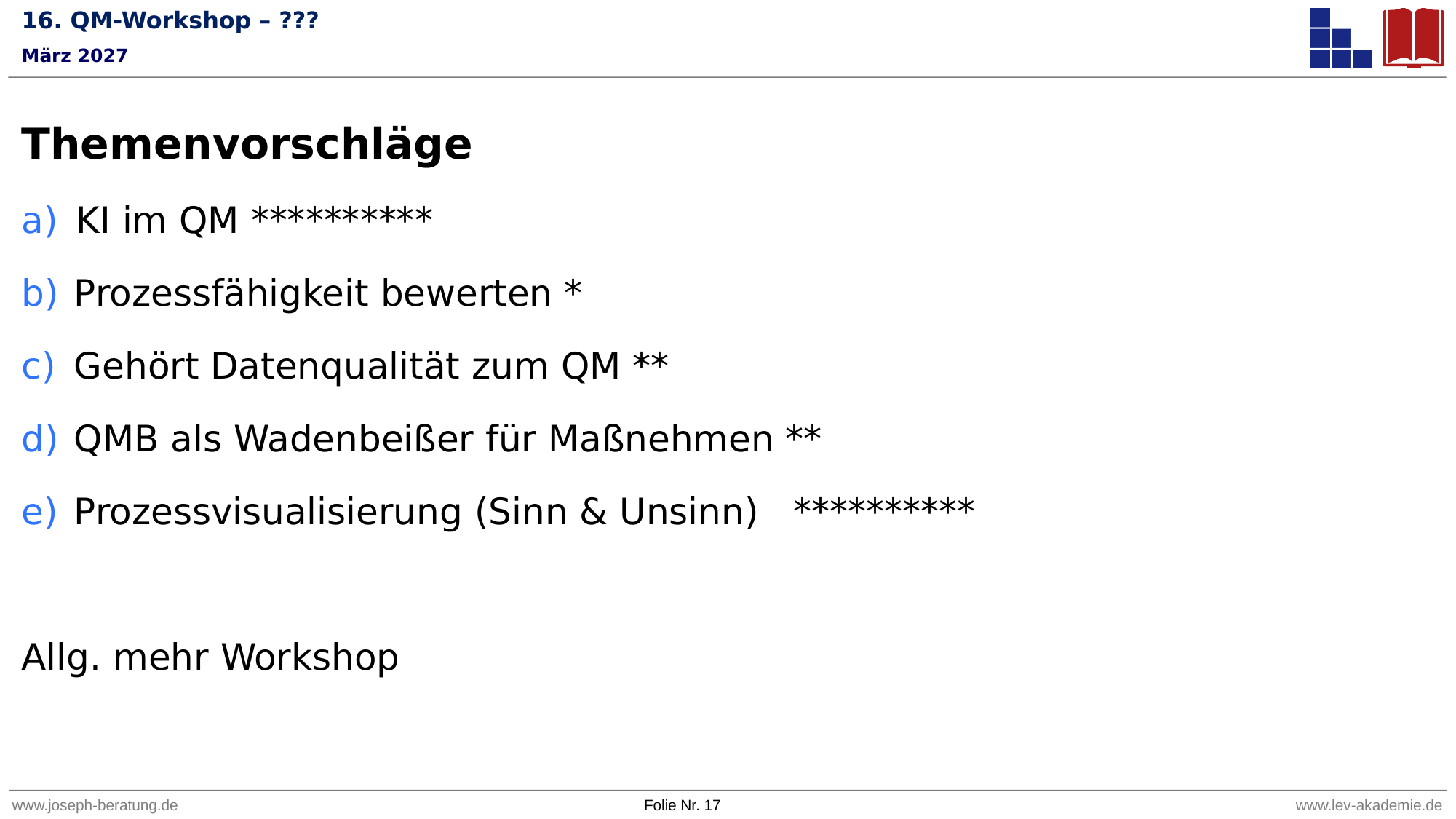

# 16. QM-Workshop – ???
März 2027
Themenvorschläge
KI im QM **********
 Prozessfähigkeit bewerten *
 Gehört Datenqualität zum QM **
 QMB als Wadenbeißer für Maßnehmen **
 Prozessvisualisierung (Sinn & Unsinn)   **********

Allg. mehr Workshop